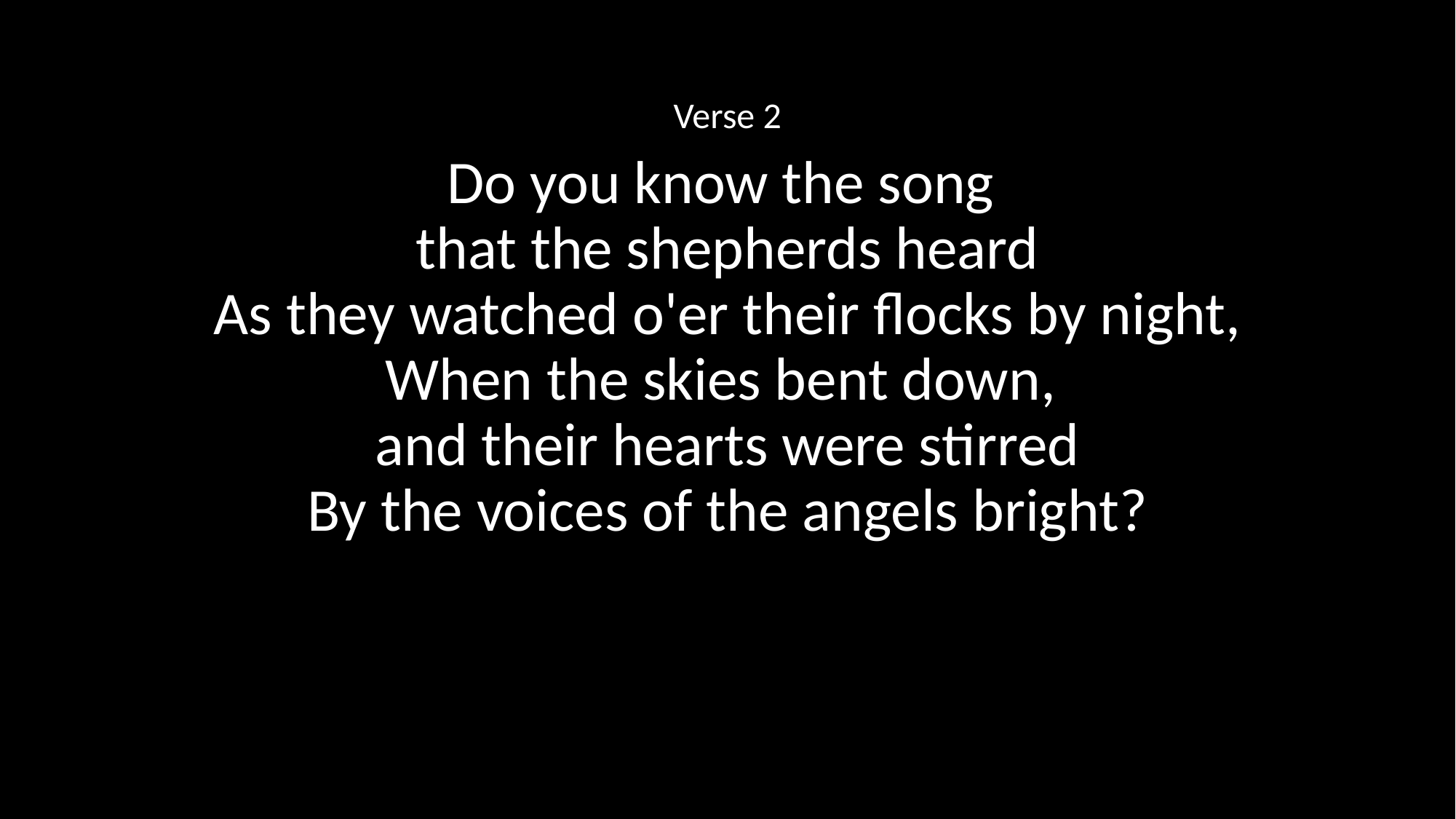

Verse 2
Do you know the song
that the shepherds heard
As they watched o'er their flocks by night,
When the skies bent down,
and their hearts were stirred
By the voices of the angels bright?